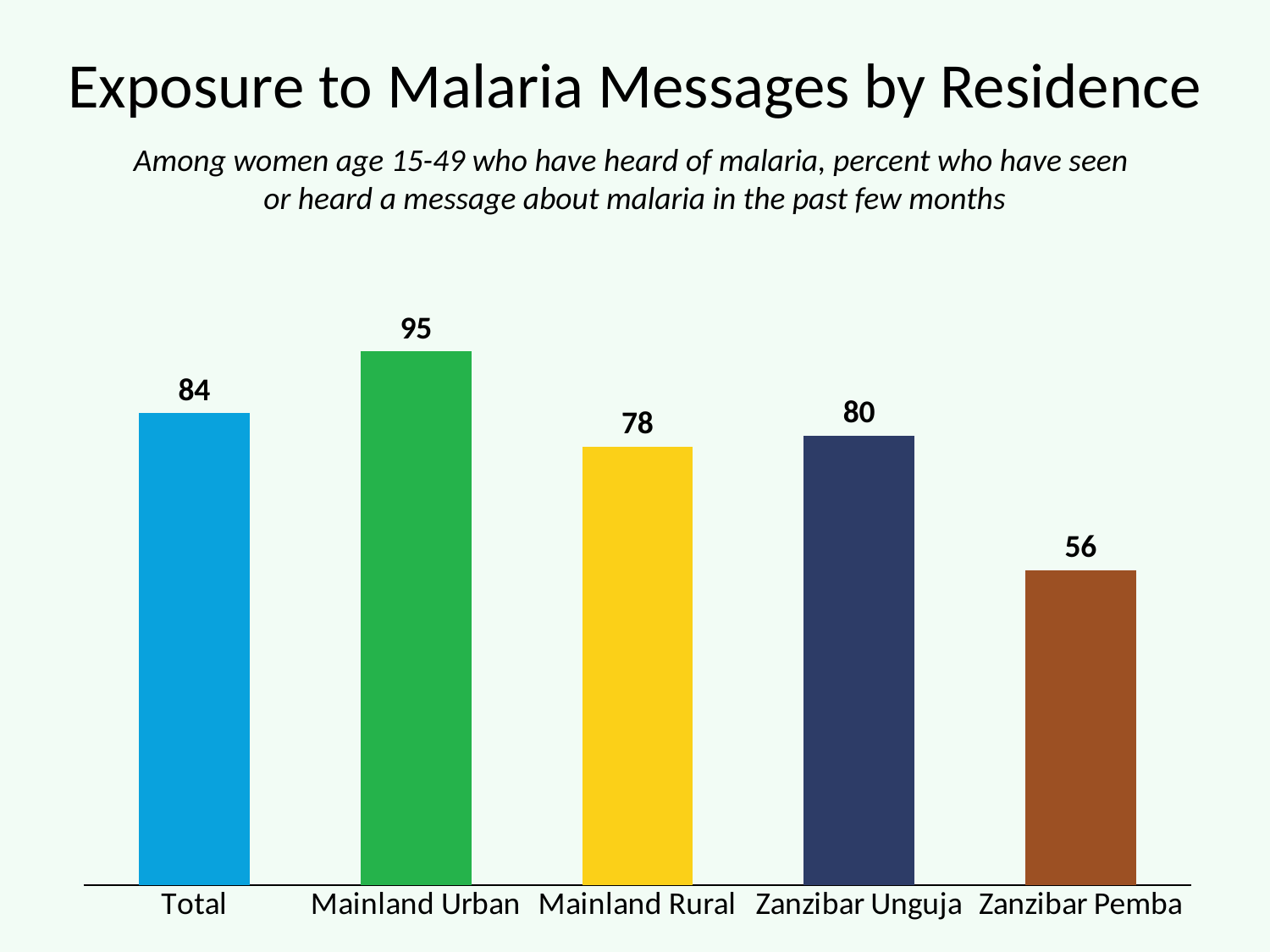

# Exposure to Malaria Messages by Residence
Among women age 15-49 who have heard of malaria, percent who have seen
or heard a message about malaria in the past few months

### Chart

| Category | Series 1 |
|---|---|
| Total | 84.0 |
| Mainland Urban | 95.0 |
| Mainland Rural | 78.0 |
| Zanzibar Unguja | 80.0 |
| Zanzibar Pemba | 56.0 |